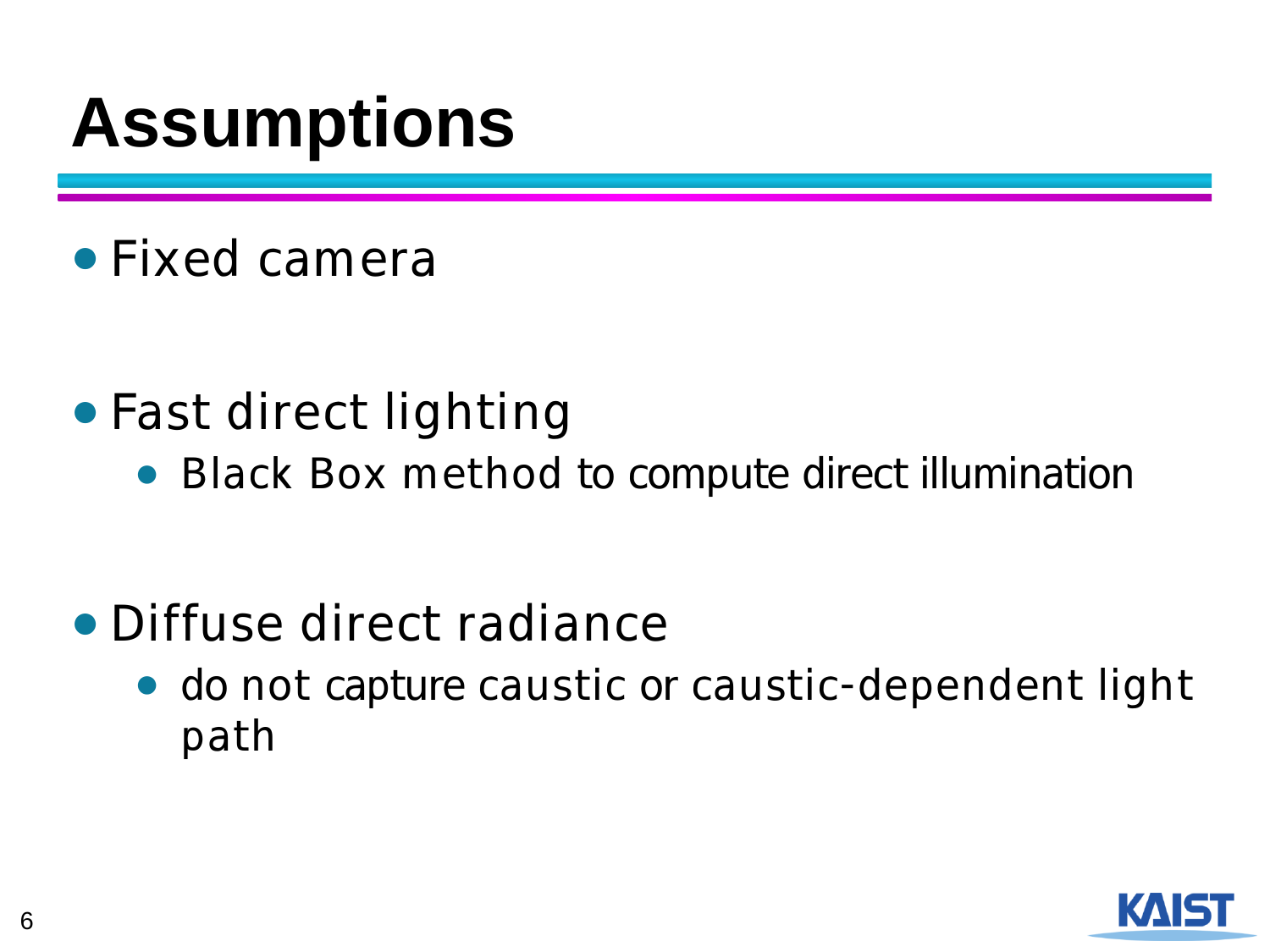

# Assumptions
Fixed camera

Fast direct lighting
Black Box method to compute direct illumination

Diffuse direct radiance
do not capture caustic or caustic-dependent light path